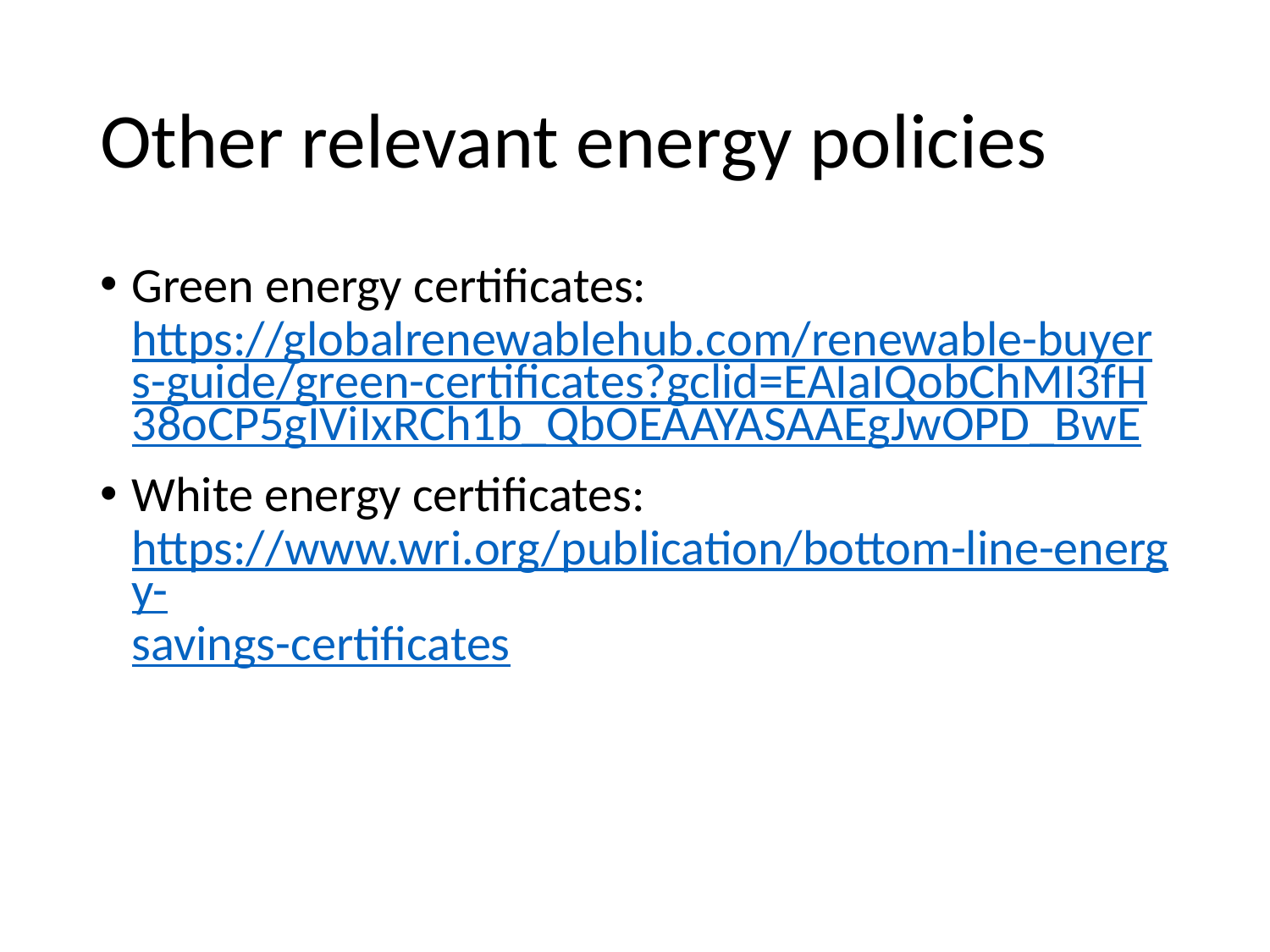

# Other relevant energy policies
Green energy certificates: https://globalrenewablehub.com/renewable-buyers-guide/green-certificates?gclid=EAIaIQobChMI3fH38oCP5gIViIxRCh1b_QbOEAAYASAAEgJwOPD_BwE
White energy certificates: https://www.wri.org/publication/bottom-line-energy-savings-certificates